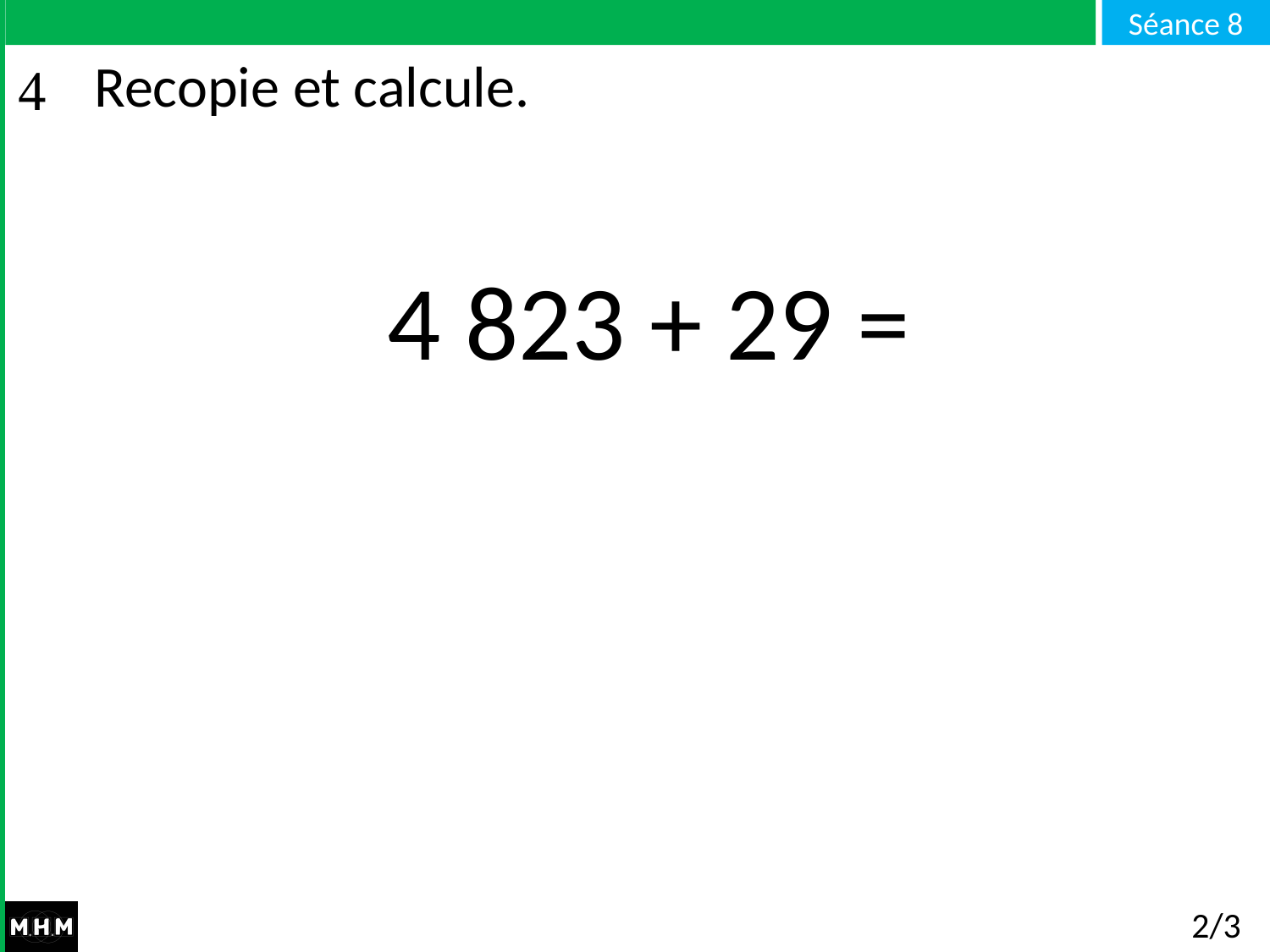

# Recopie et calcule.
4 823 + 29 =
2/3